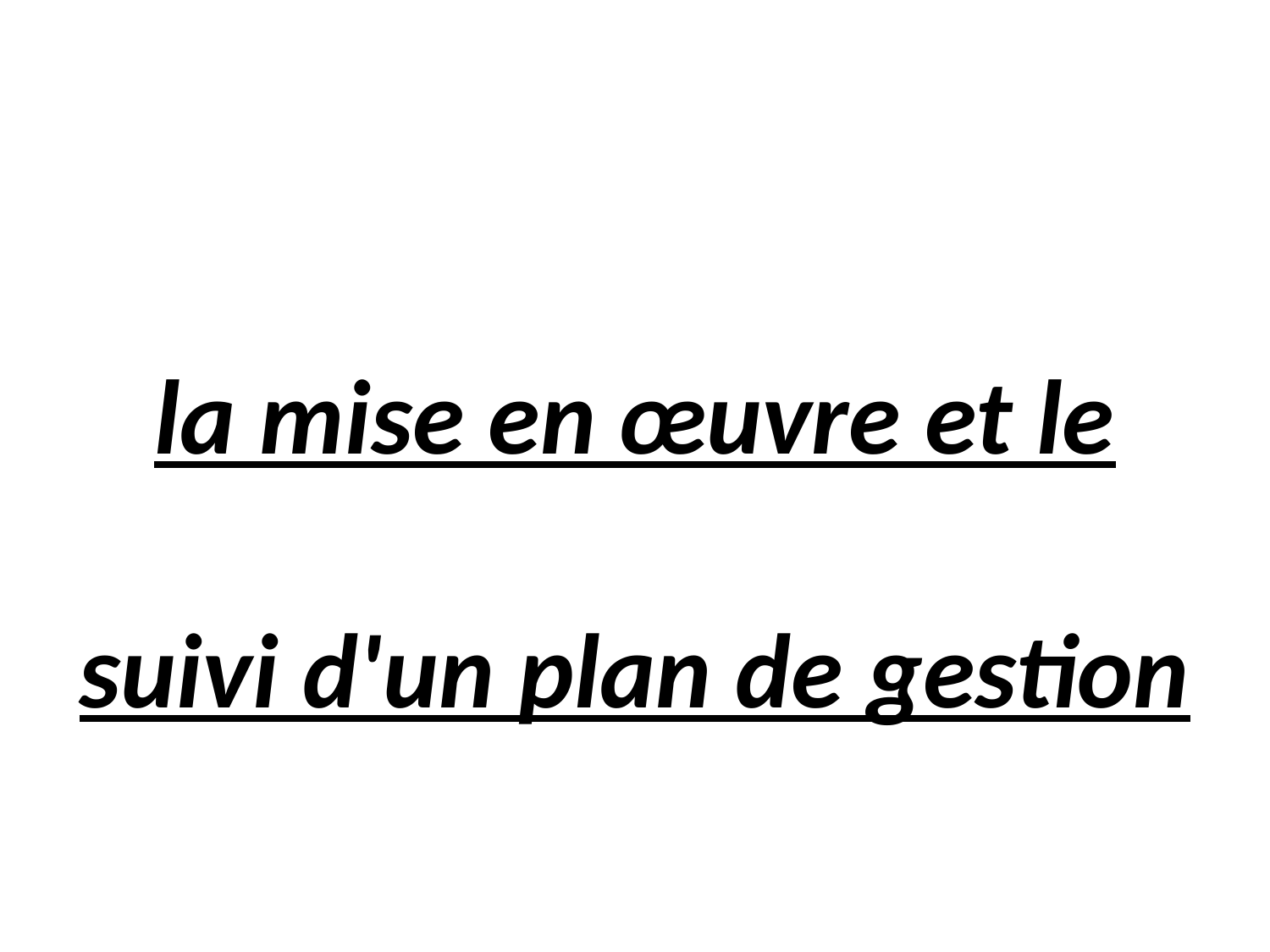

# la mise en œuvre et le suivi d'un plan de gestion